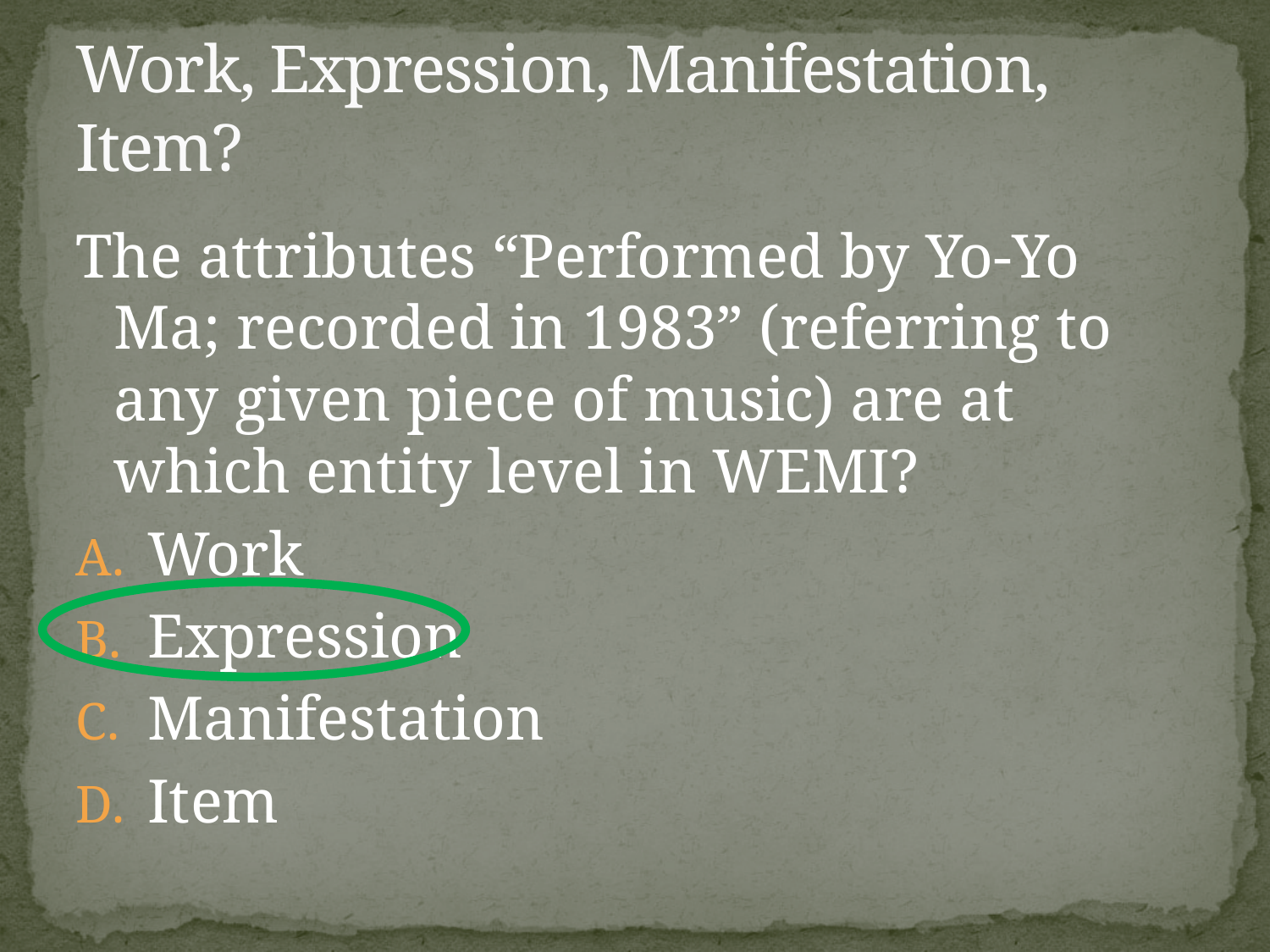

# Work, Expression, Manifestation, Item?
The attributes “Performed by Yo-Yo Ma; recorded in 1983” (referring to any given piece of music) are at which entity level in WEMI?
Work
Expression
Manifestation
Item